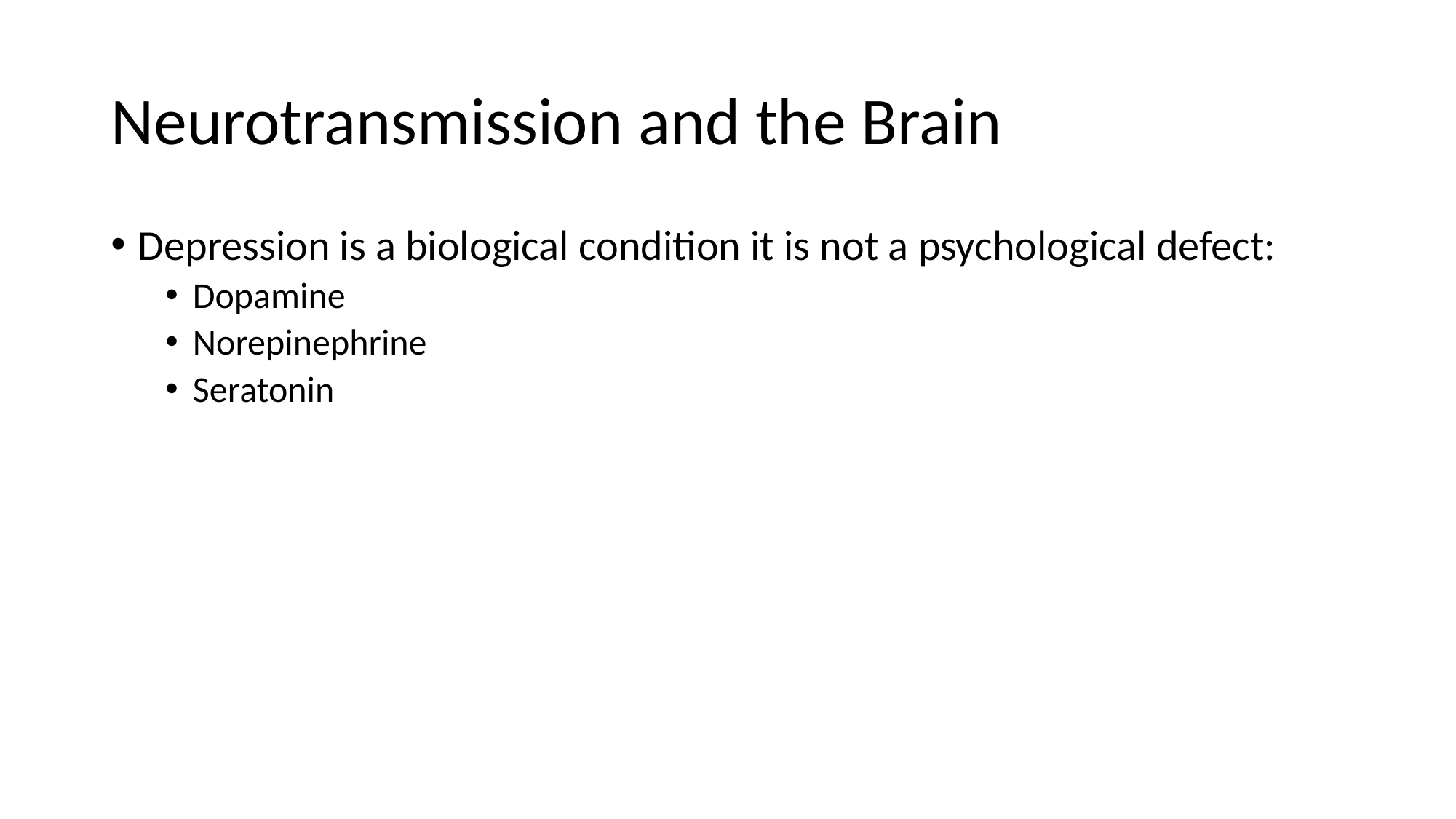

# Neurotransmission and the Brain
Depression is a biological condition it is not a psychological defect:
Dopamine
Norepinephrine
Seratonin